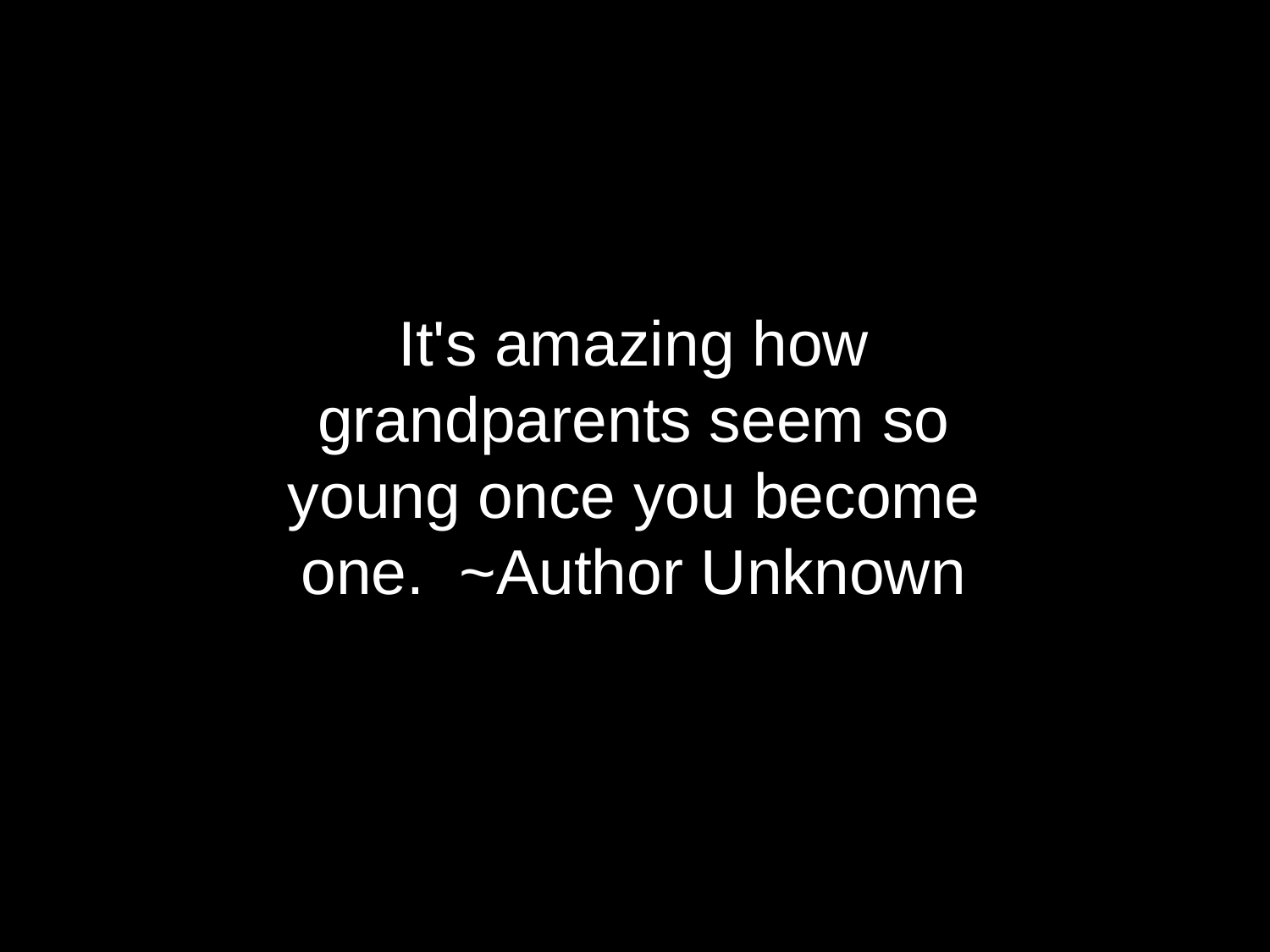

It's amazing how grandparents seem so young once you become one.  ~Author Unknown